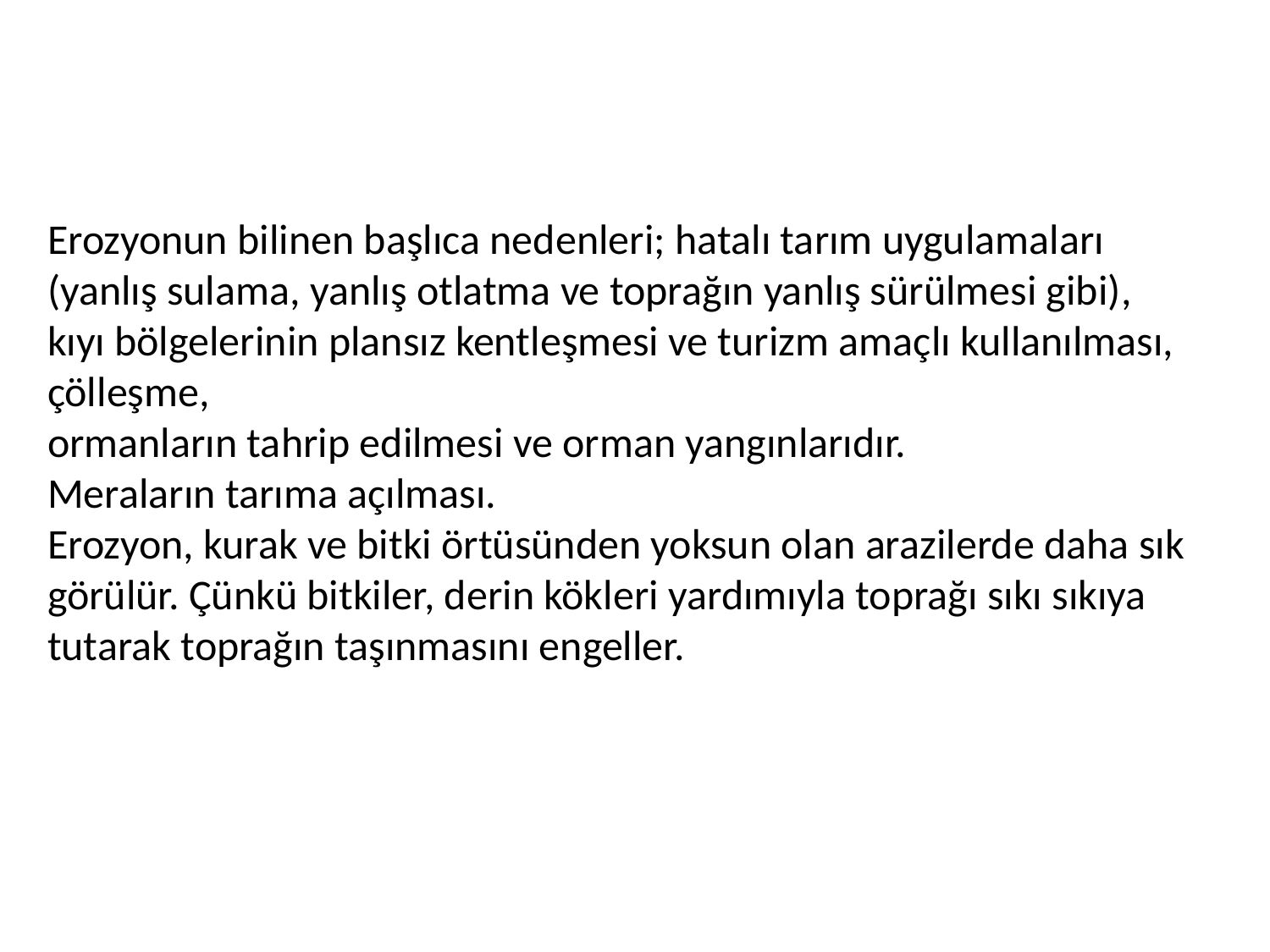

Erozyonun bilinen başlıca nedenleri; hatalı tarım uygulamaları (yanlış sulama, yanlış otlatma ve toprağın yanlış sürülmesi gibi),
kıyı bölgelerinin plansız kentleşmesi ve turizm amaçlı kullanılması, çölleşme,
ormanların tahrip edilmesi ve orman yangınlarıdır.
Meraların tarıma açılması.
Erozyon, kurak ve bitki örtüsünden yoksun olan arazilerde daha sık görülür. Çünkü bitkiler, derin kökleri yardımıyla toprağı sıkı sıkıya tutarak toprağın taşınmasını engeller.